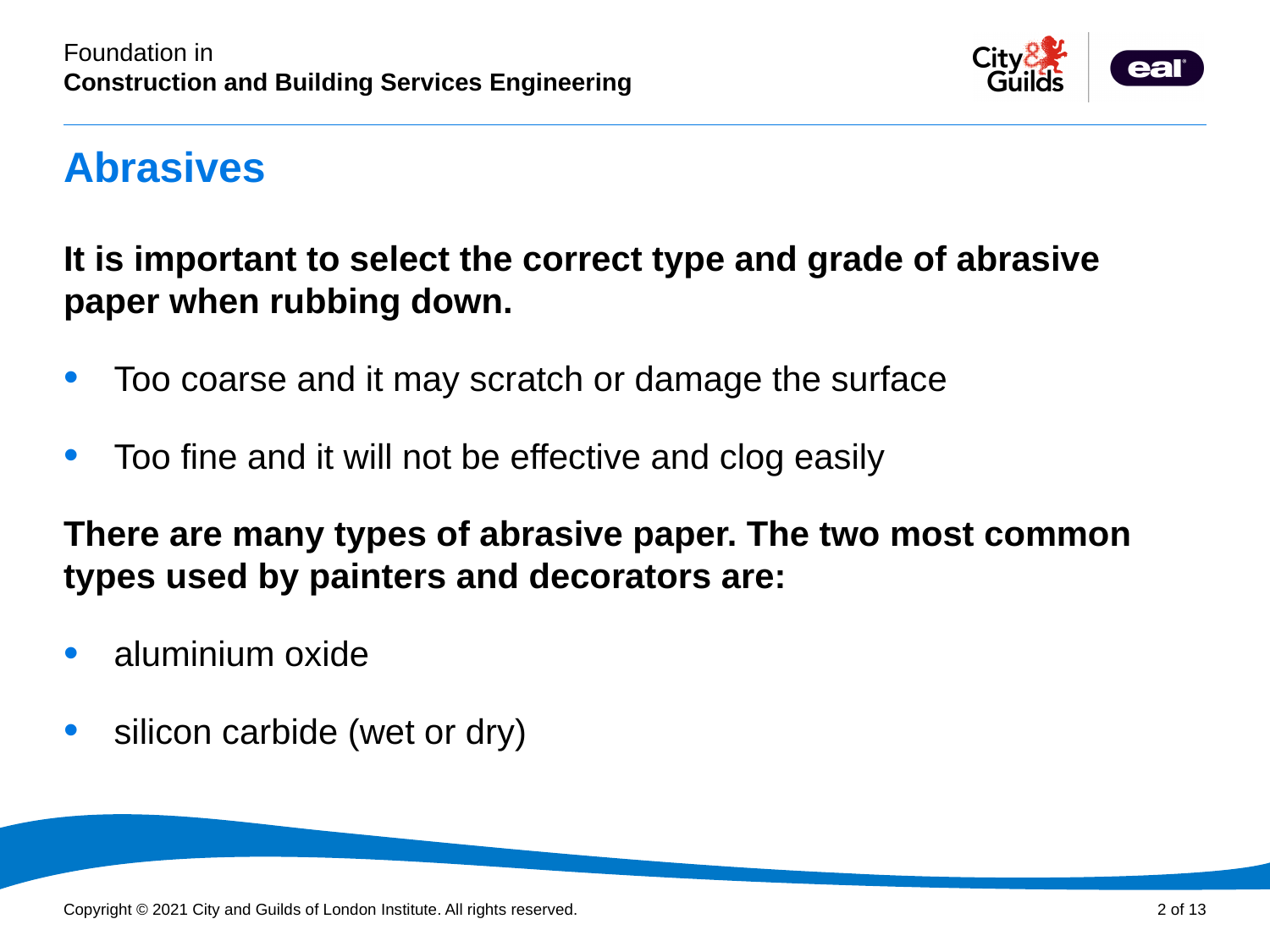

# Abrasives
It is important to select the correct type and grade of abrasive paper when rubbing down.
Too coarse and it may scratch or damage the surface
Too fine and it will not be effective and clog easily
There are many types of abrasive paper. The two most common types used by painters and decorators are:
aluminium oxide
silicon carbide (wet or dry)